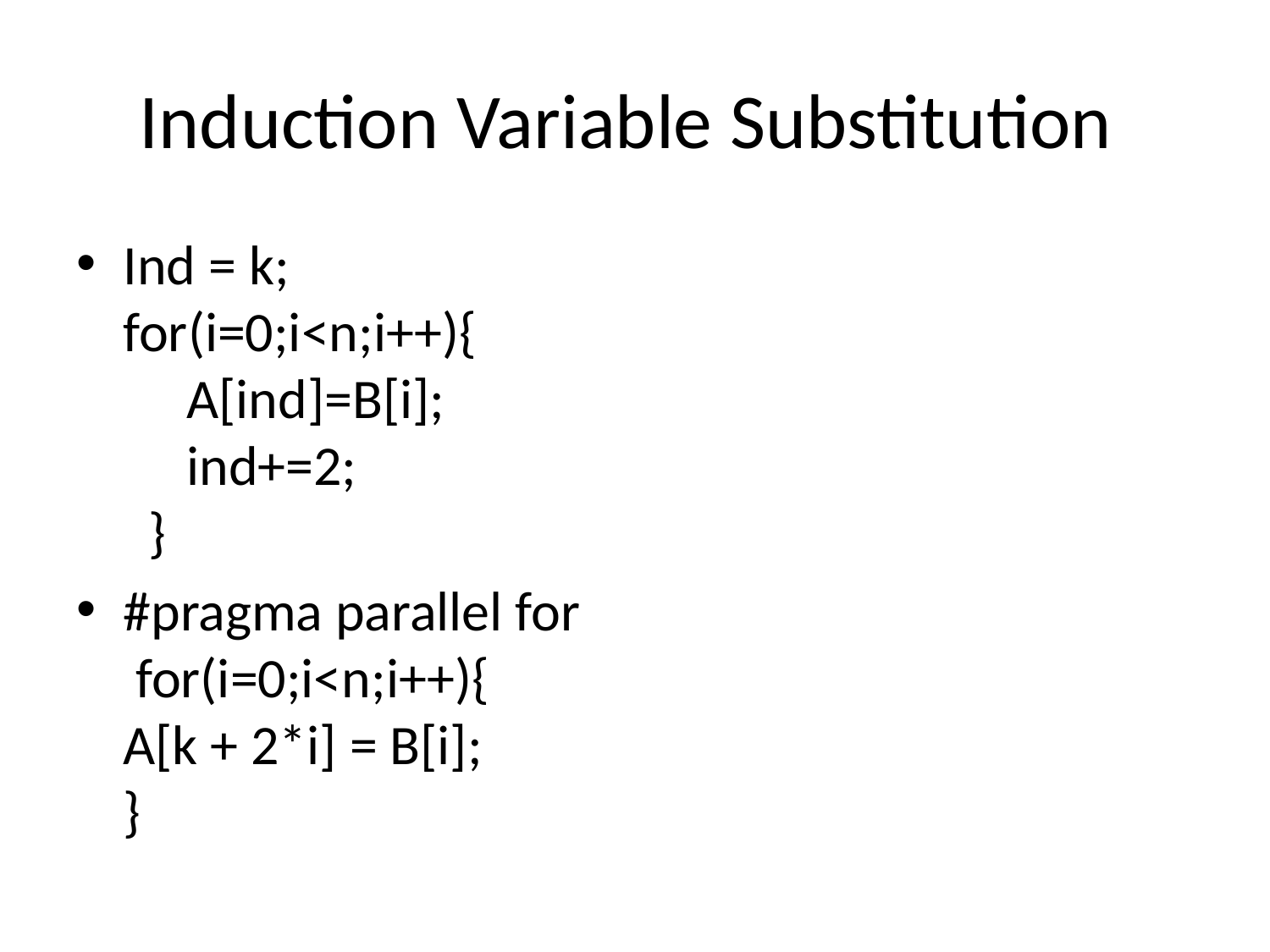

# Induction Variable Substitution
Ind = k;
for(i=0;i<n;i++){
     A[ind]=B[i];
     ind+=2;
  }
#pragma parallel for
 for(i=0;i<n;i++){
A[k + 2*i] = B[i];
}